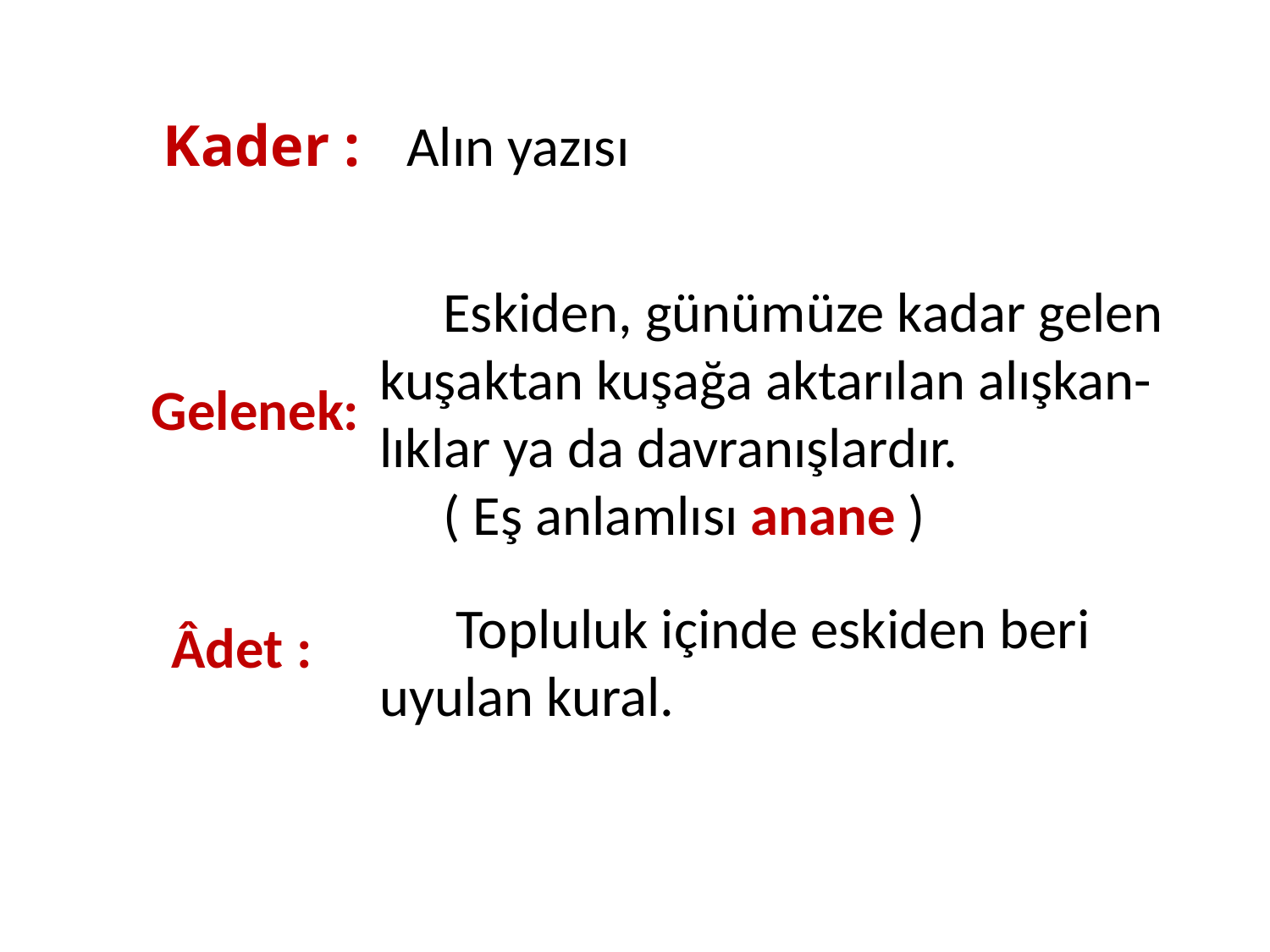

Kader :
Alın yazısı
     Eskiden, günümüze kadar gelen kuşaktan kuşağa aktarılan alışkan-lıklar ya da davranışlardır.
     ( Eş anlamlısı anane )
Gelenek:
      Topluluk içinde eskiden beri uyulan kural.
Âdet :